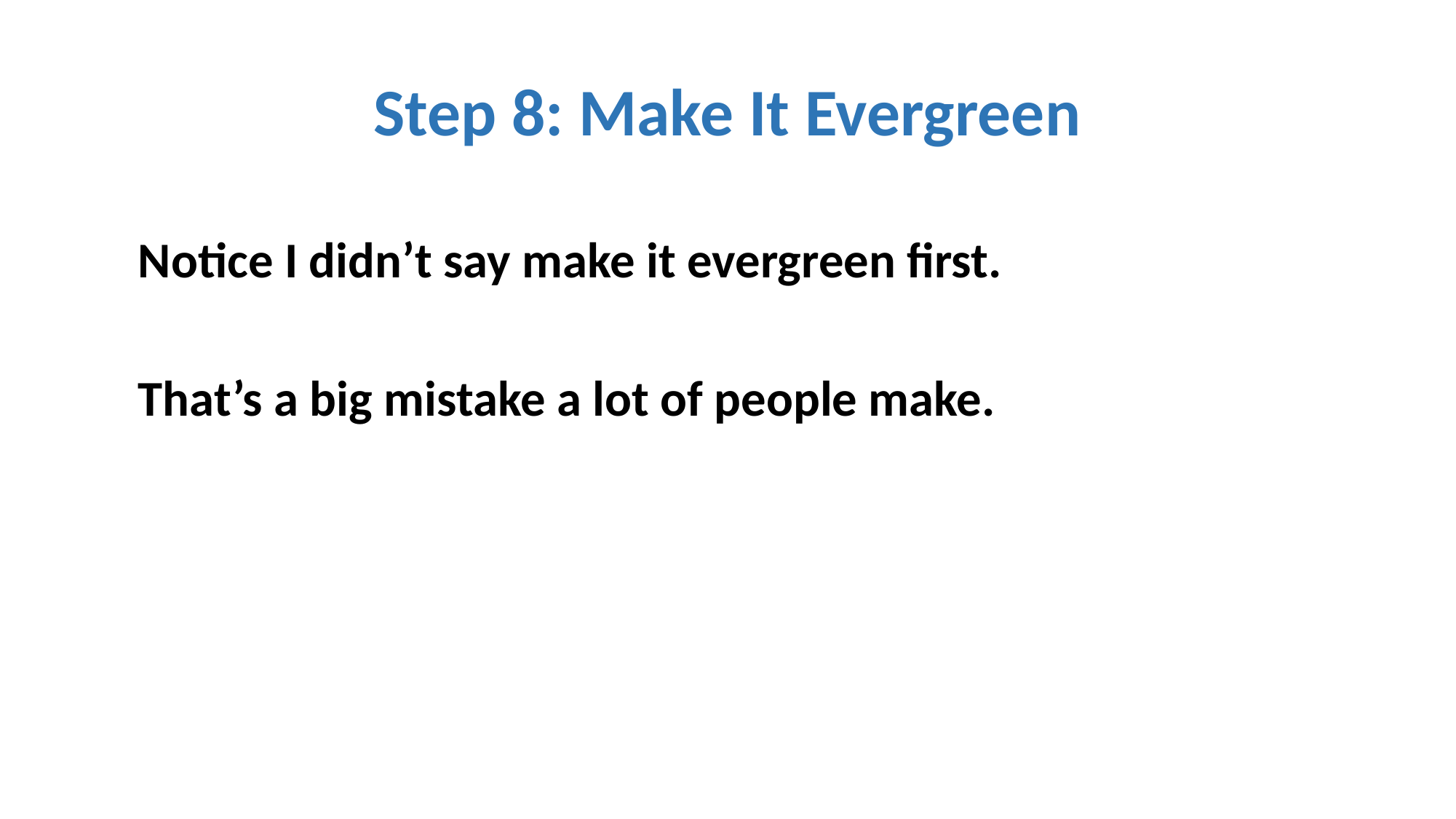

Step 8: Make It Evergreen

Notice I didn’t say make it evergreen first.

That’s a big mistake a lot of people make.